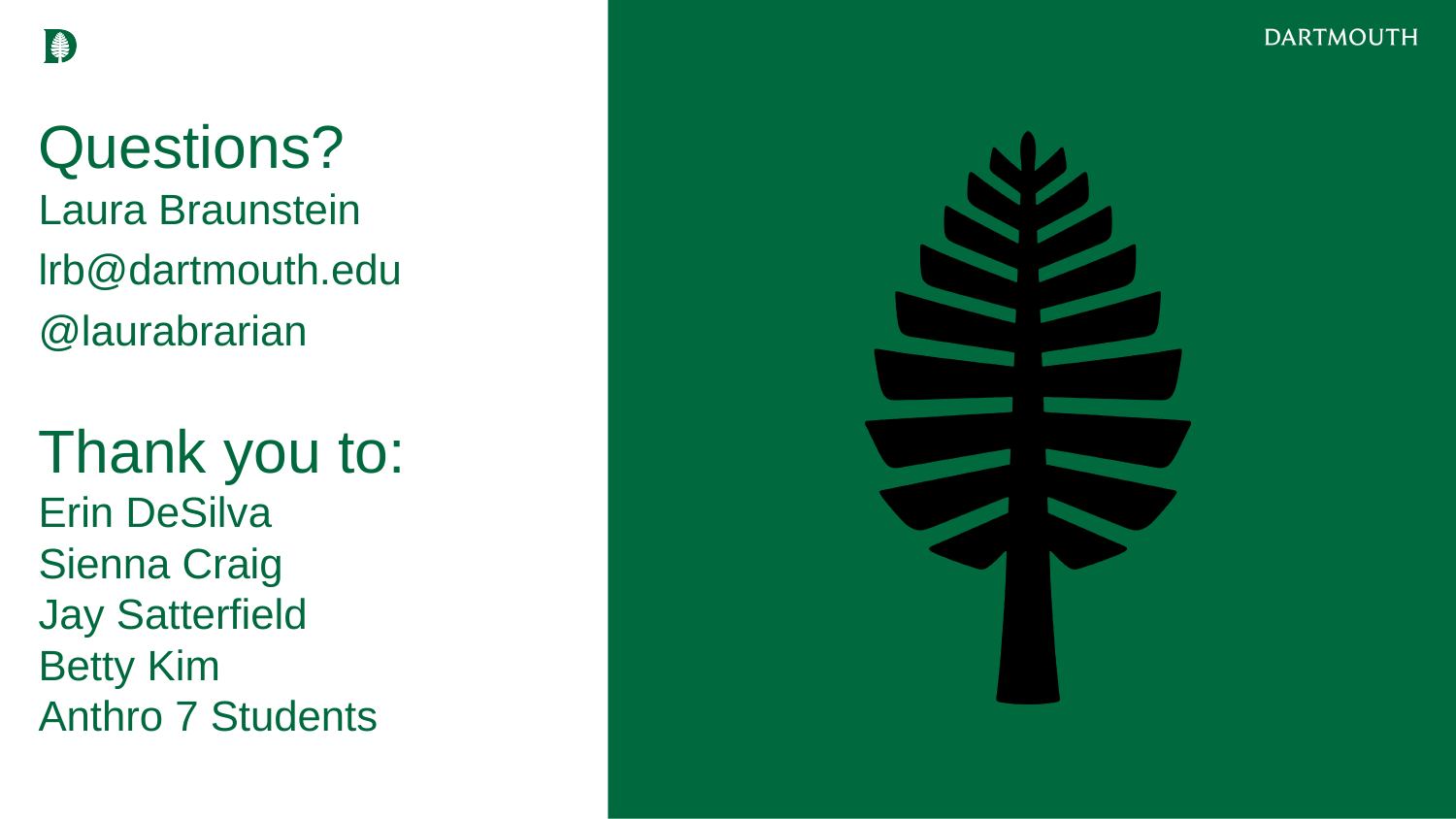

# Questions?
Laura Braunstein
lrb@dartmouth.edu
@laurabrarian

Thank you to:
Erin DeSilva
Sienna Craig
Jay Satterfield
Betty Kim
Anthro 7 Students